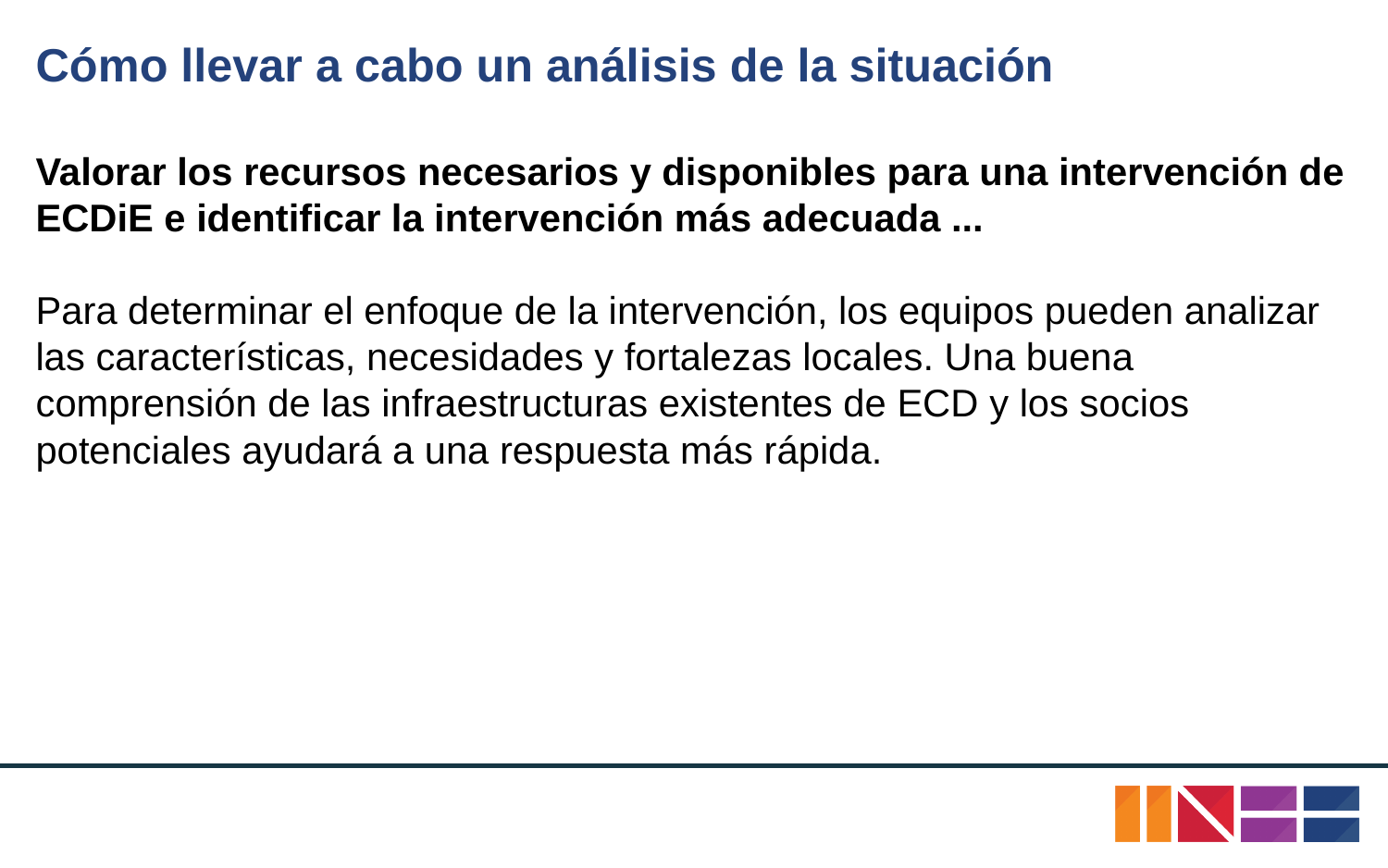

# Cómo llevar a cabo un análisis de la situación

Valorar los recursos necesarios y disponibles para una intervención de ECDiE e identificar la intervención más adecuada ...

Para determinar el enfoque de la intervención, los equipos pueden analizar las características, necesidades y fortalezas locales. Una buena comprensión de las infraestructuras existentes de ECD y los socios potenciales ayudará a una respuesta más rápida.